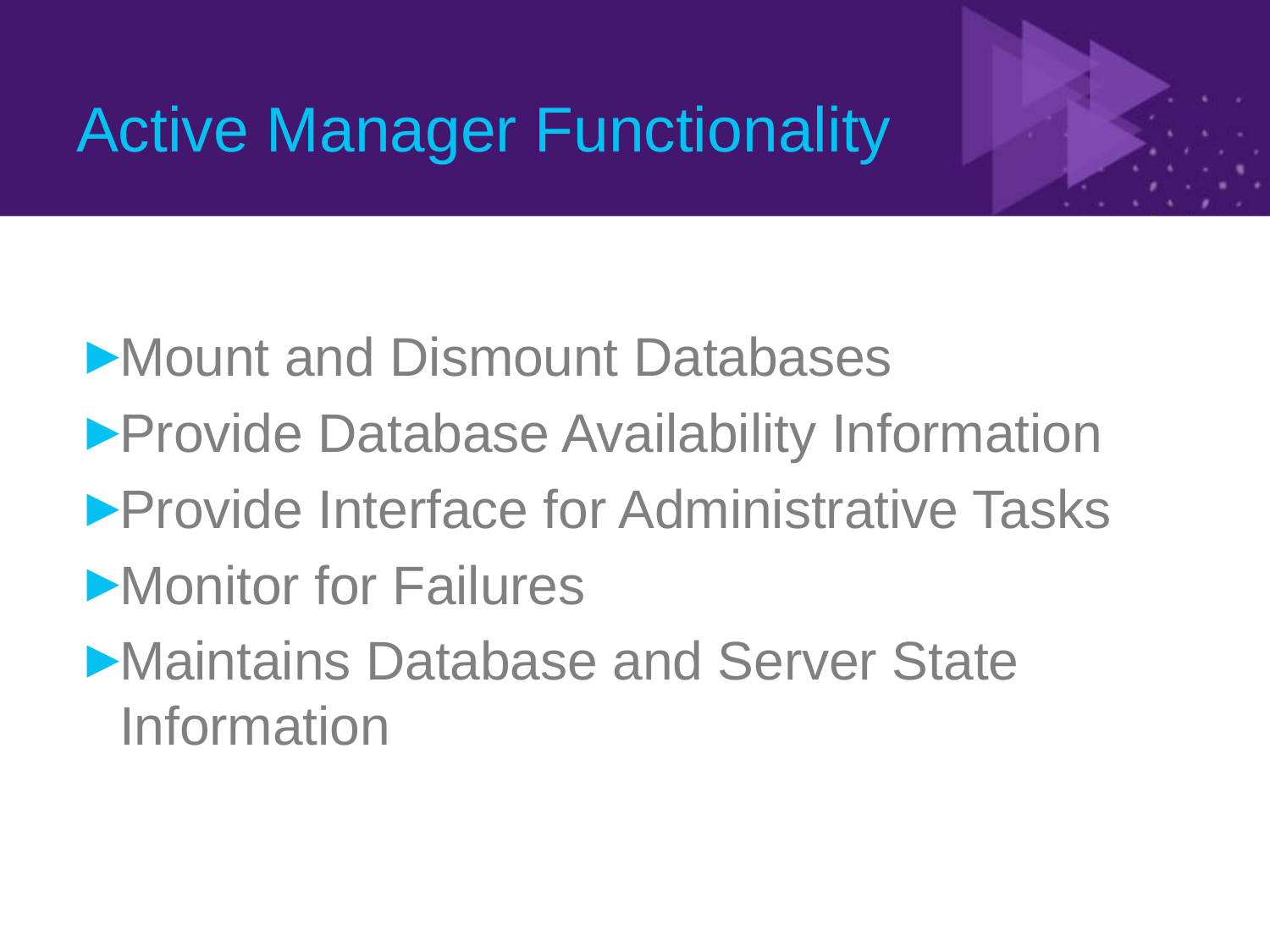

# Active Manager Functionality
Mount and Dismount Databases
Provide Database Availability Information
Provide Interface for Administrative Tasks
Monitor for Failures
Maintains Database and Server State Information